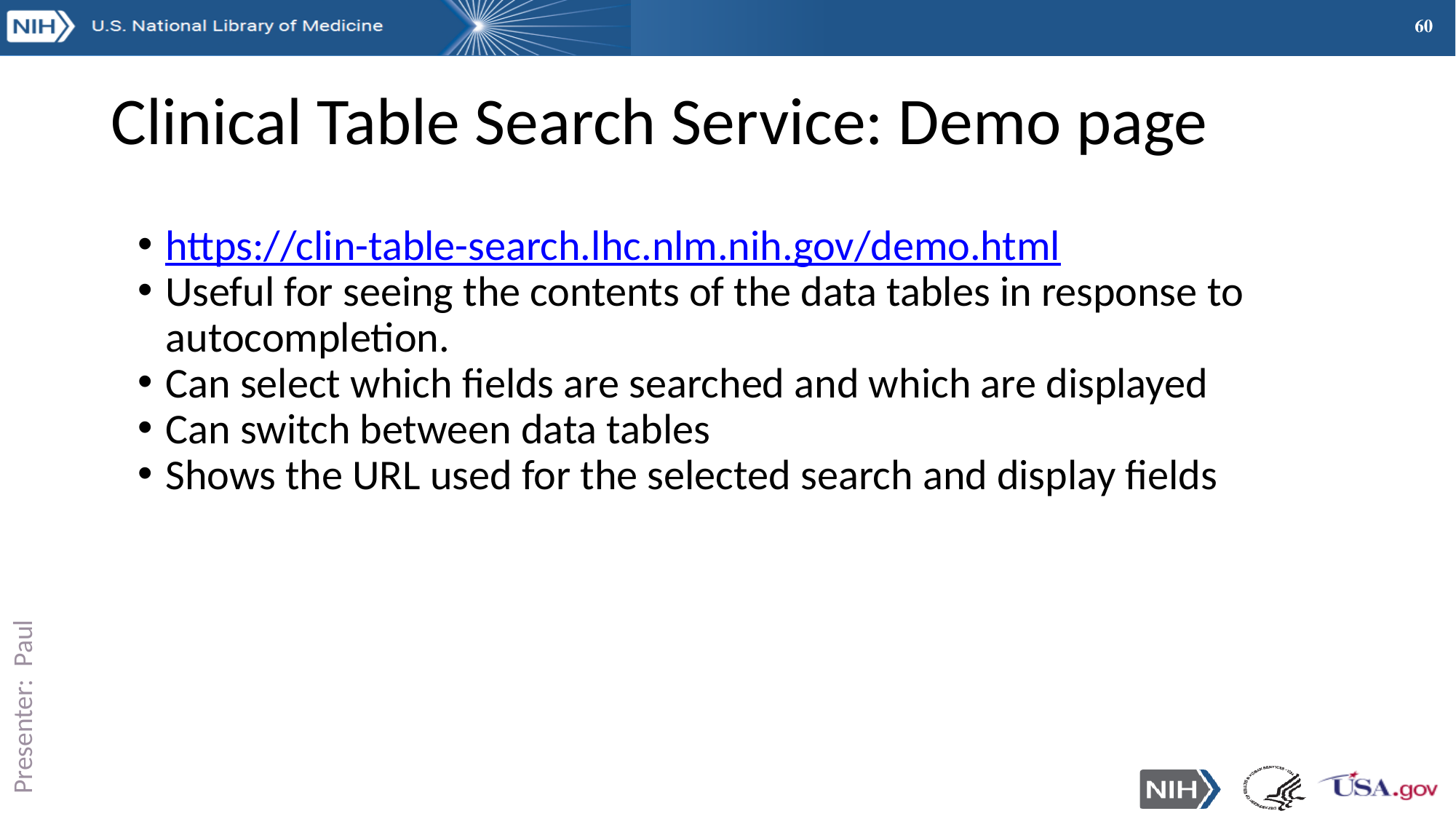

# Clinical Table Search Service: Demo page
https://clin-table-search.lhc.nlm.nih.gov/demo.html
Useful for seeing the contents of the data tables in response to autocompletion.
Can select which fields are searched and which are displayed
Can switch between data tables
Shows the URL used for the selected search and display fields

Presenter:  Paul